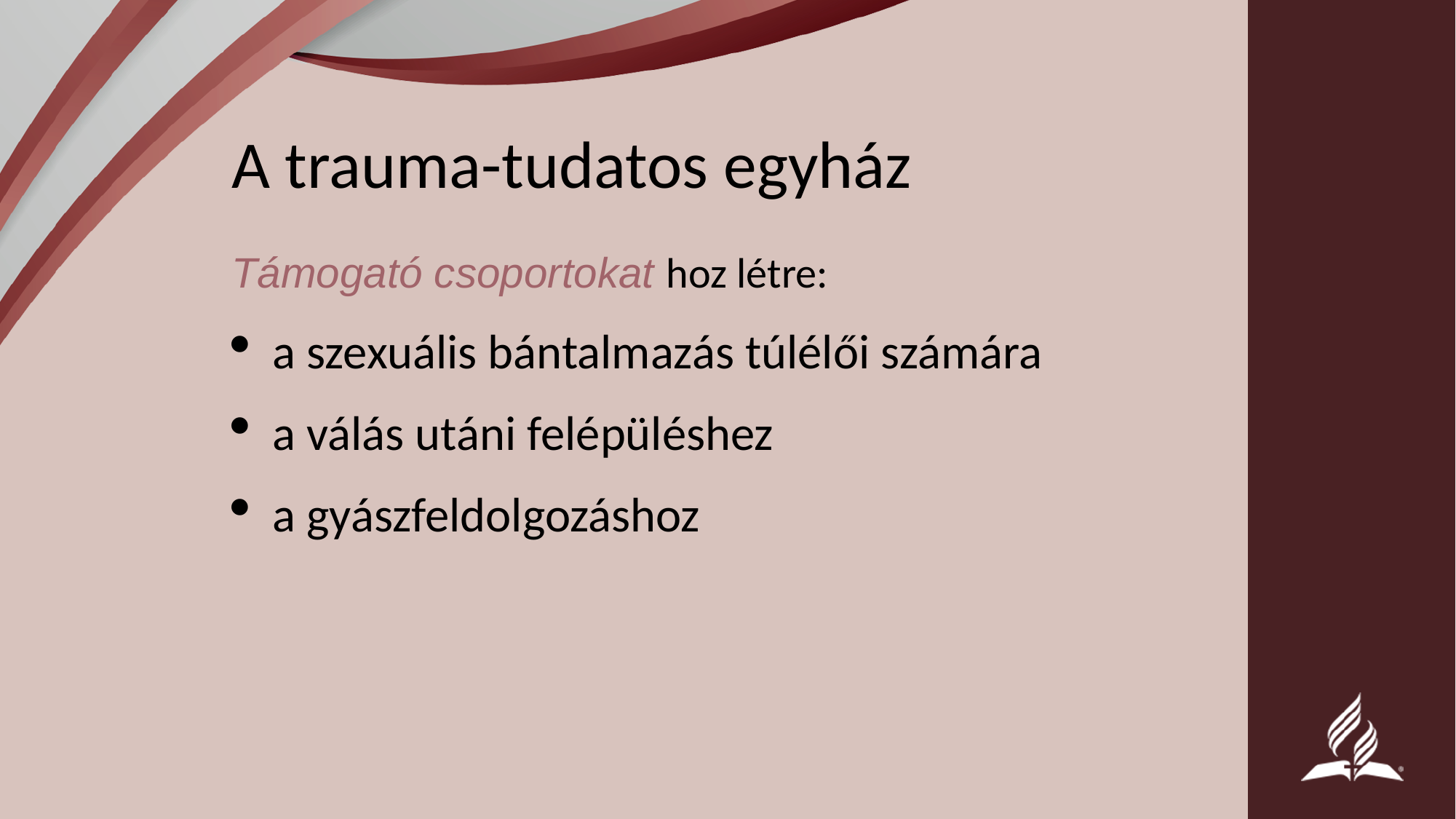

# A trauma-tudatos egyház
Támogató csoportokat hoz létre:
a szexuális bántalmazás túlélői számára
a válás utáni felépüléshez
a gyászfeldolgozáshoz